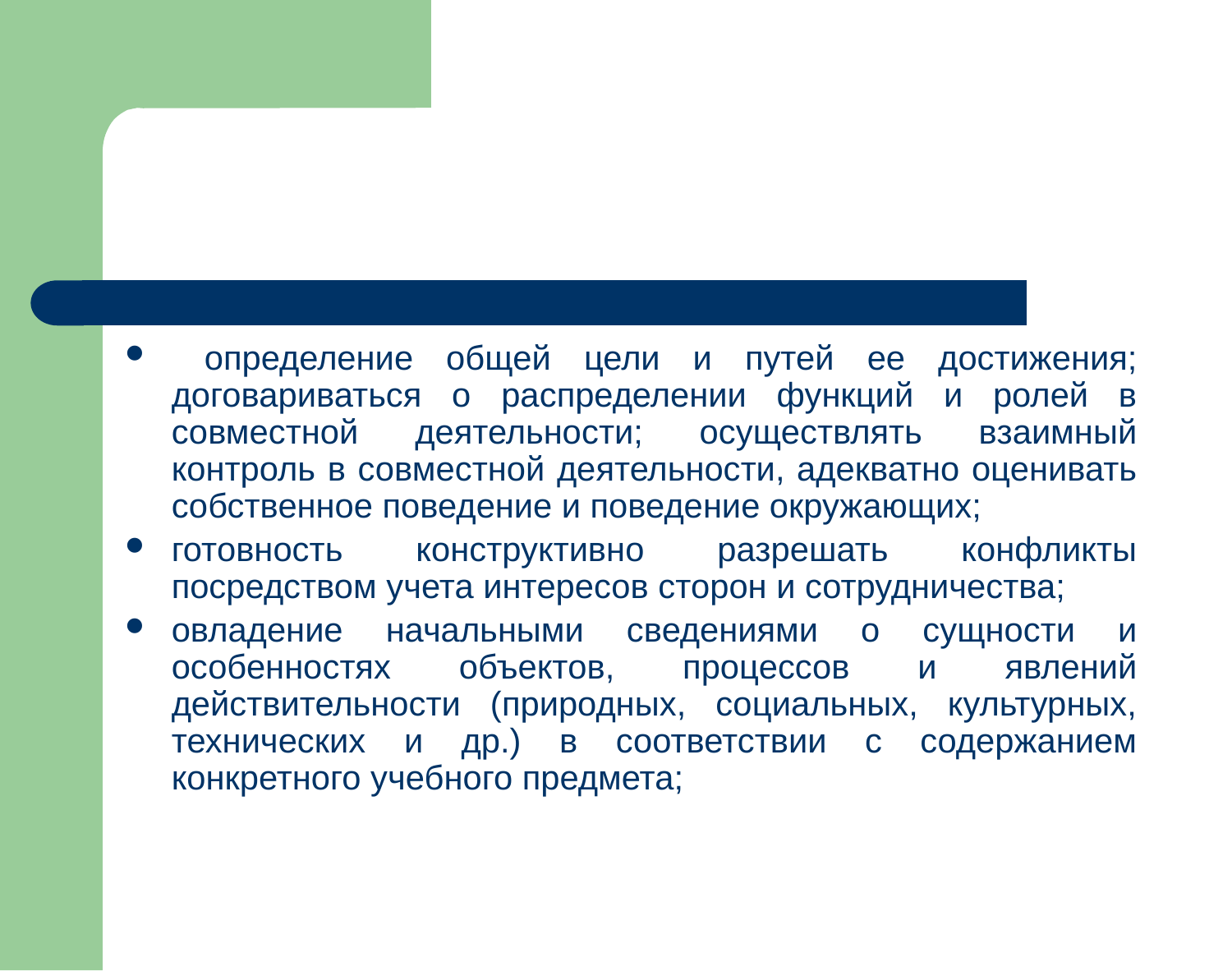

определение общей цели и путей ее достижения; договариваться о распределении функций и ролей в совместной деятельности; осуществлять взаимный контроль в совместной деятельности, адекватно оценивать собственное поведение и поведение окружающих;
готовность конструктивно разрешать конфликты посредством учета интересов сторон и сотрудничества;
овладение начальными сведениями о сущности и особенностях объектов, процессов и явлений действительности (природных, социальных, культурных, технических и др.) в соответствии с содержанием конкретного учебного предмета;